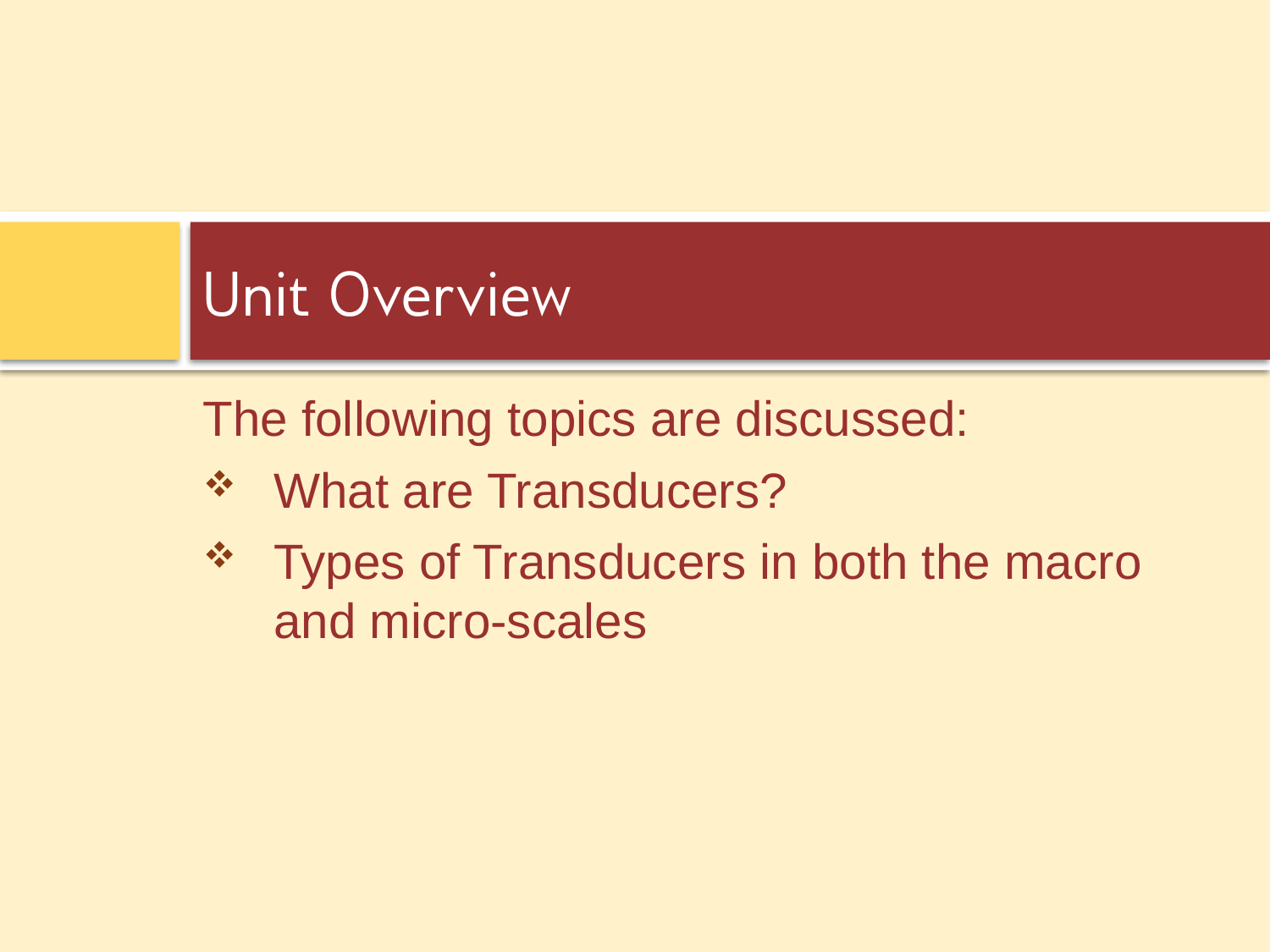

# Unit Overview
The following topics are discussed:
What are Transducers?
Types of Transducers in both the macro and micro-scales